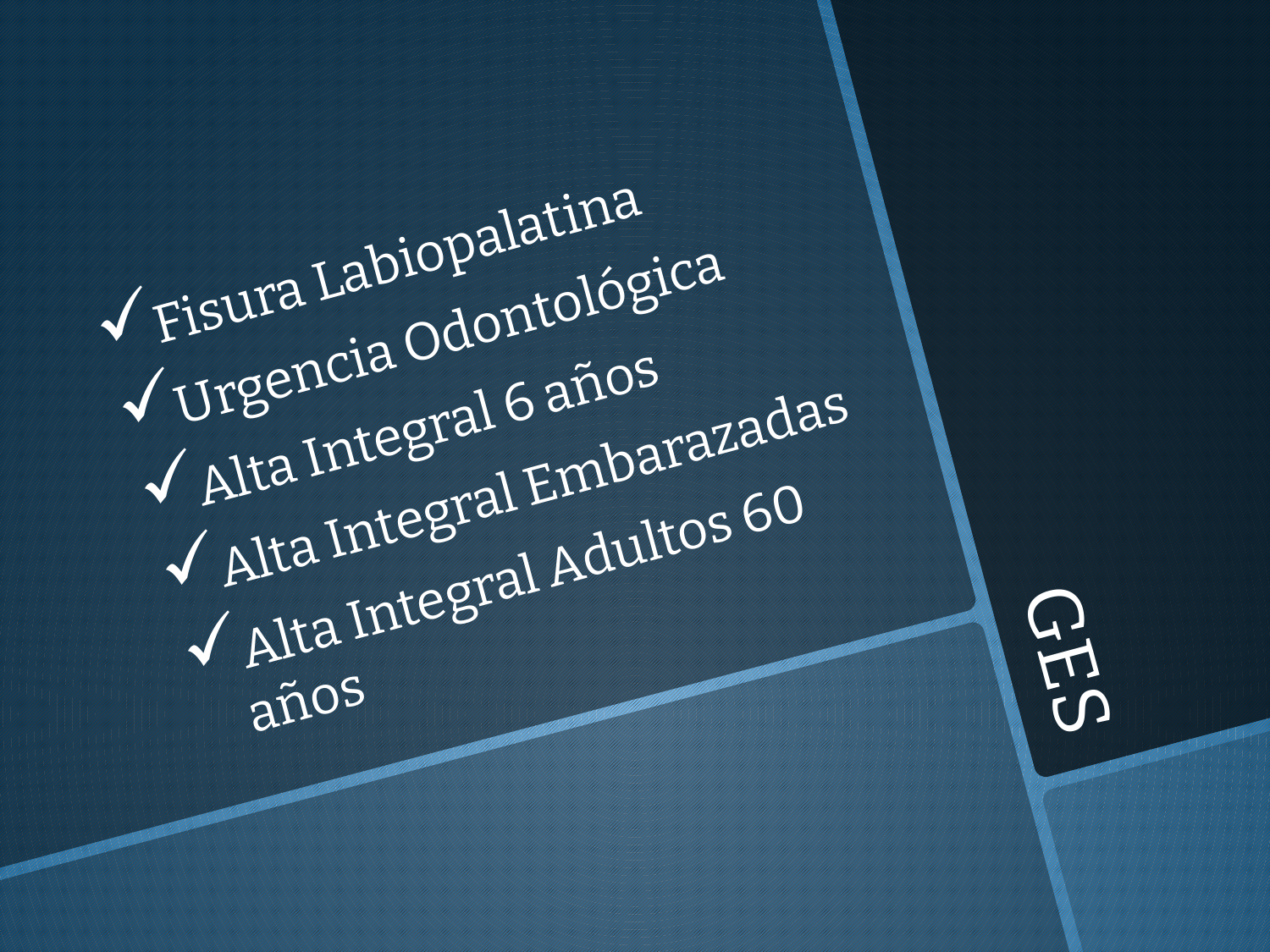

Fisura Labiopalatina
Urgencia Odontológica
Alta Integral 6 años
Alta Integral Embarazadas
Alta Integral Adultos 60 años
# GES